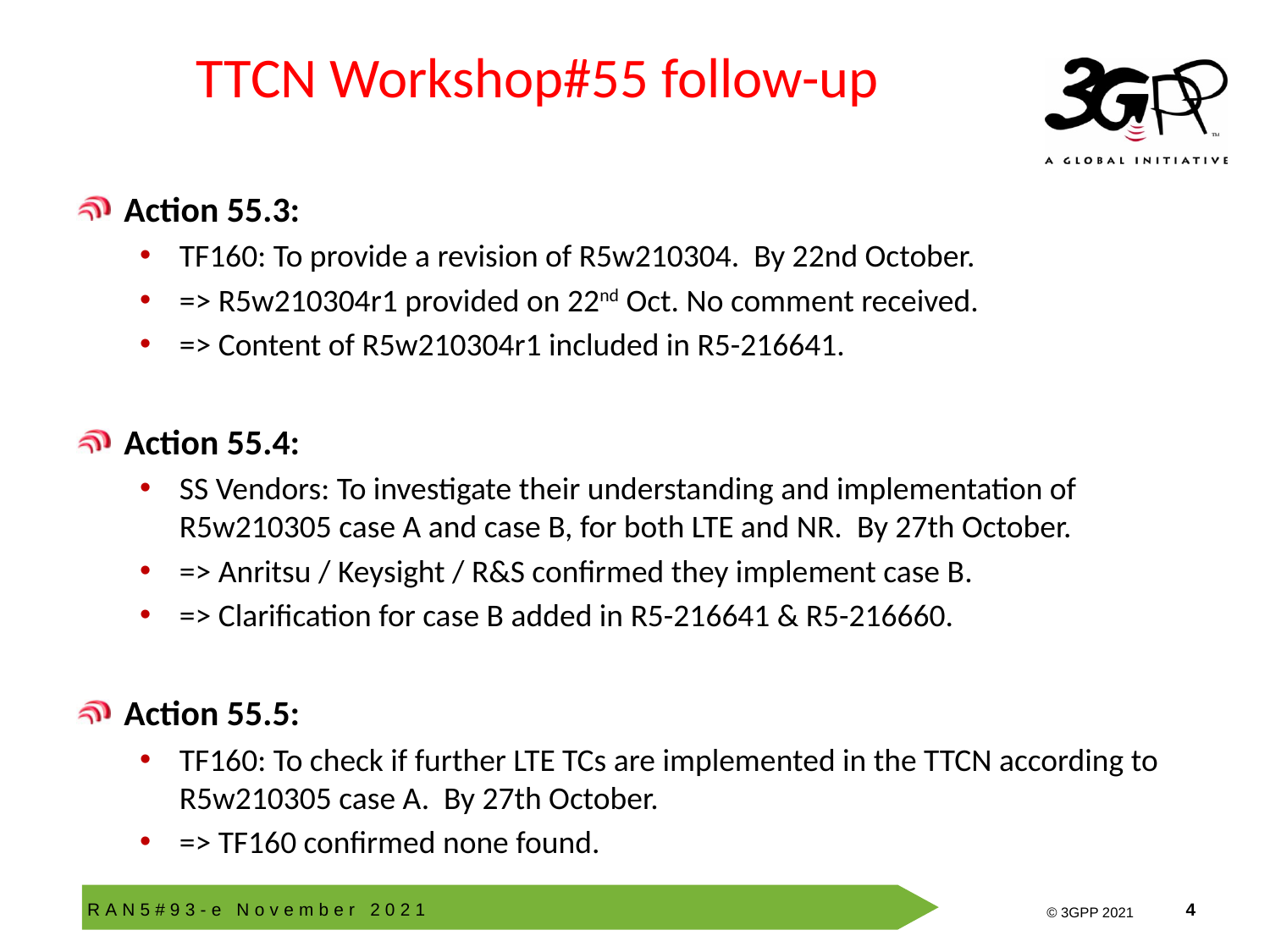

# TTCN Workshop#55 follow-up
Action 55.3:
TF160: To provide a revision of R5w210304.  By 22nd October.
=> R5w210304r1 provided on 22nd Oct. No comment received.
=> Content of R5w210304r1 included in R5-216641.

Action 55.4:
SS Vendors: To investigate their understanding and implementation of R5w210305 case A and case B, for both LTE and NR.  By 27th October.
=> Anritsu / Keysight / R&S confirmed they implement case B.
=> Clarification for case B added in R5-216641 & R5-216660.

Action 55.5:
TF160: To check if further LTE TCs are implemented in the TTCN according to R5w210305 case A.  By 27th October.
=> TF160 confirmed none found.